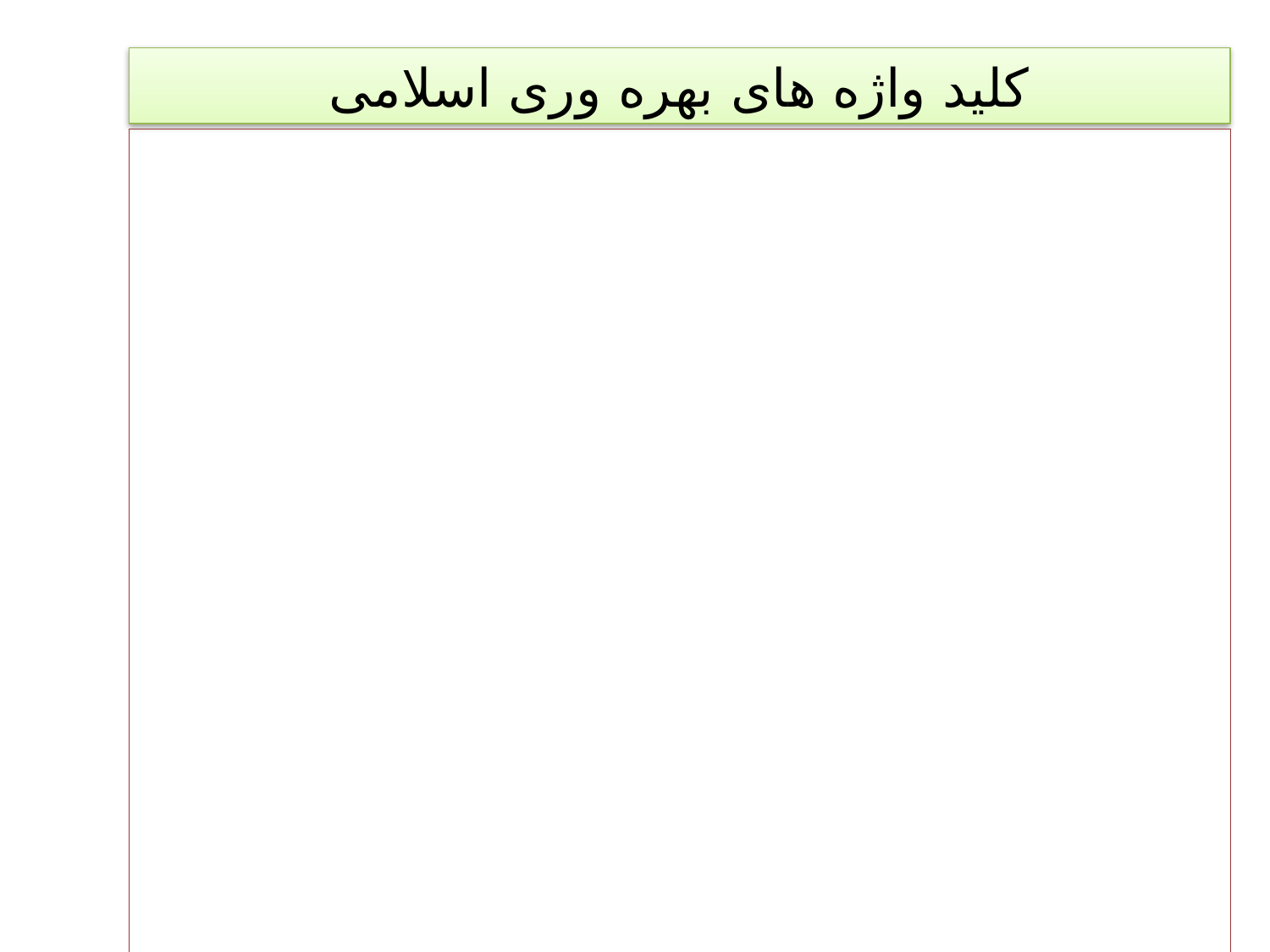

کلید واژه های بهره وری اسلامی
شکر ، زهد، اعتدال ، عدل، تقوا ، برّ ، عفاف ، ایمان و عمل صالح .
لغو ، افراط ، تفریط ، طلم و عدوان ، کفران ، تضییع ، لعب ، حب دنیا ، عیش و نوش.
بهره وری یک مفهوم انسانی است و نقش نخست را انسانها ایفا می کنند.
نقش و رسالت دین در این امر بسیار سازنده ، آموزنده  ،مثبت ، جهت دار و امید بخش است.
حیات و اقتدار هر ملت در گرو کار و تلاش ، سازندگی و آبادانی ، جهاد وفداکاری ، تحرک و آینده نگری است.